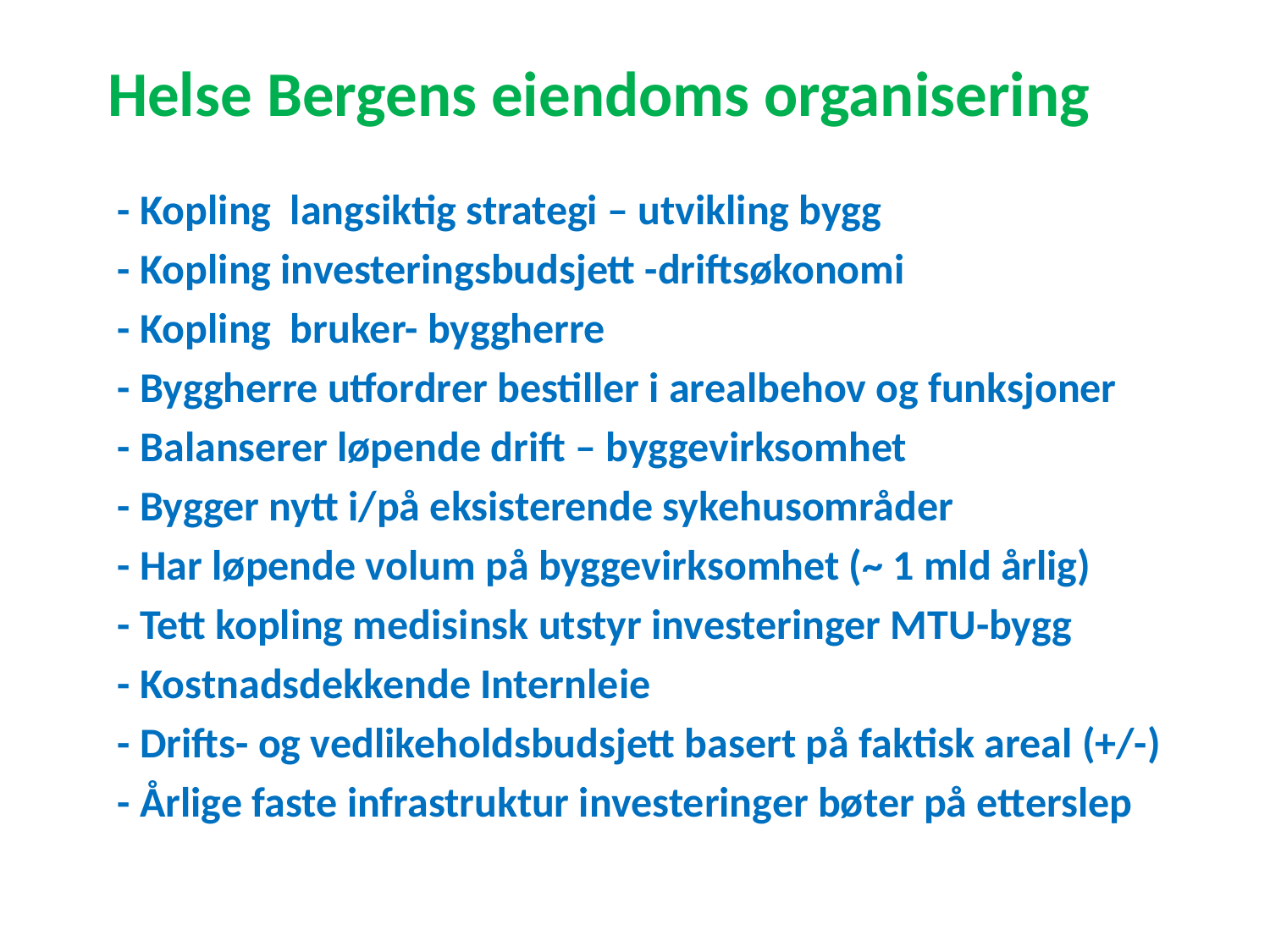

# Helse Bergens eiendoms organisering
- Kopling  langsiktig strategi – utvikling bygg
- Kopling investeringsbudsjett -driftsøkonomi
- Kopling  bruker- byggherre
- Byggherre utfordrer bestiller i arealbehov og funksjoner
- Balanserer løpende drift – byggevirksomhet
- Bygger nytt i/på eksisterende sykehusområder
- Har løpende volum på byggevirksomhet (~ 1 mld årlig)
- Tett kopling medisinsk utstyr investeringer MTU-bygg
- Kostnadsdekkende Internleie
- Drifts- og vedlikeholdsbudsjett basert på faktisk areal (+/-)
- Årlige faste infrastruktur investeringer bøter på etterslep